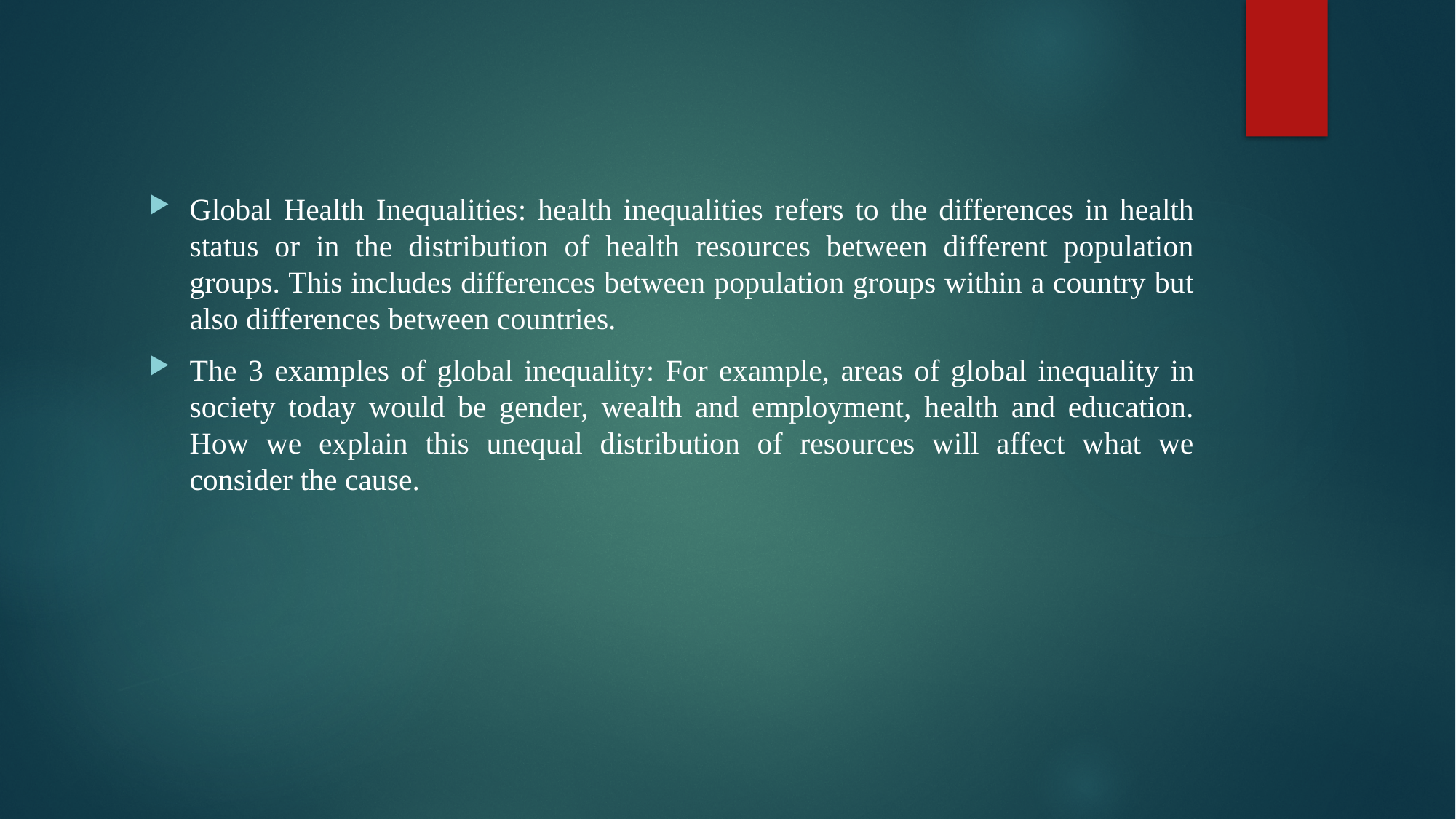

Global Health Inequalities: health inequalities refers to the differences in health status or in the distribution of health resources between different population groups. This includes differences between population groups within a country but also differences between countries.
The 3 examples of global inequality: For example, areas of global inequality in society today would be gender, wealth and employment, health and education. How we explain this unequal distribution of resources will affect what we consider the cause.